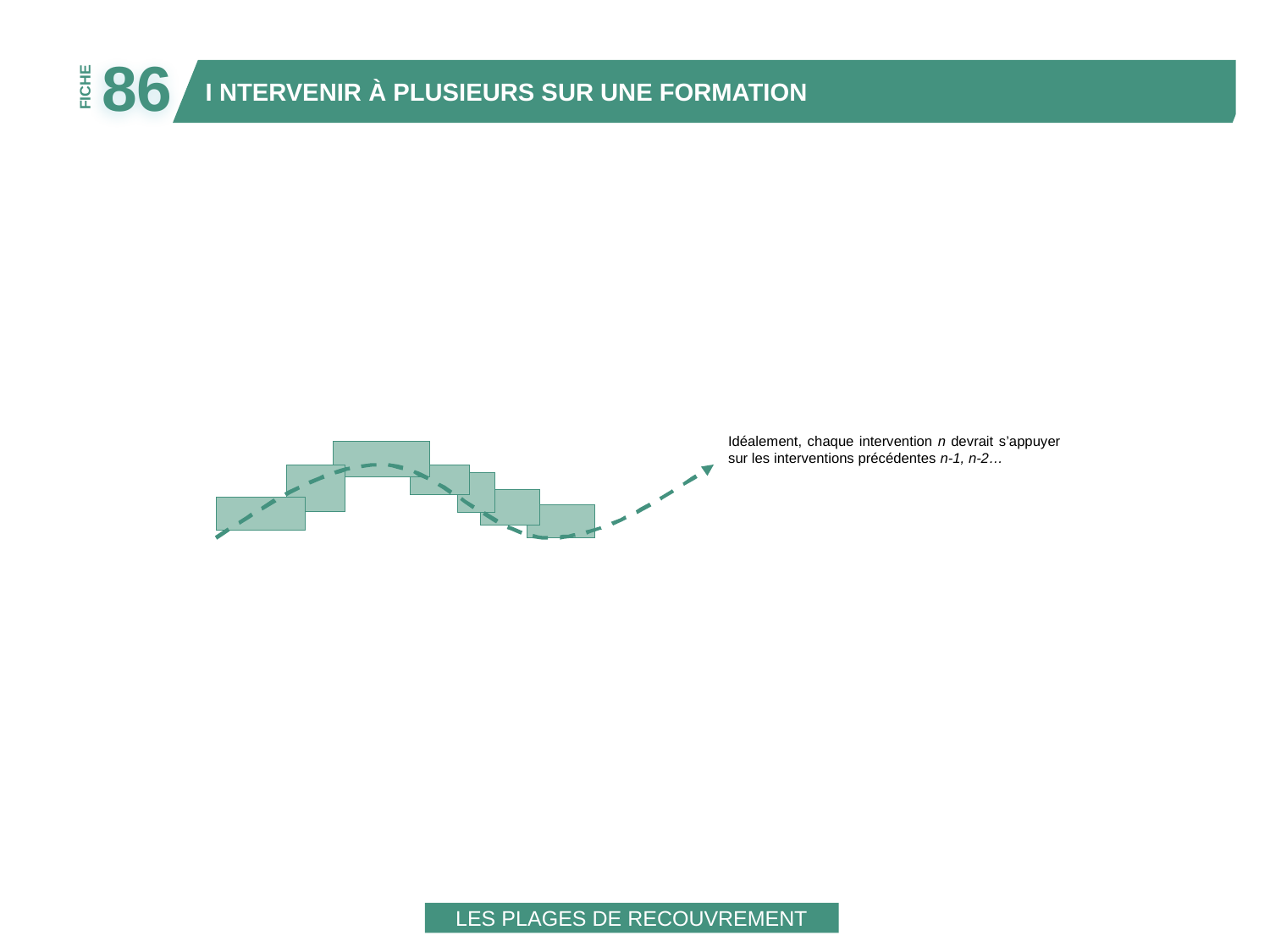

86

I NTERVENIR À PLUSIEURS SUR UNE FORMATION
FICHE
Idéalement, chaque intervention n devrait s’appuyer sur les interventions précédentes n-1, n-2…

LES PLAGES DE RECOUVREMENT